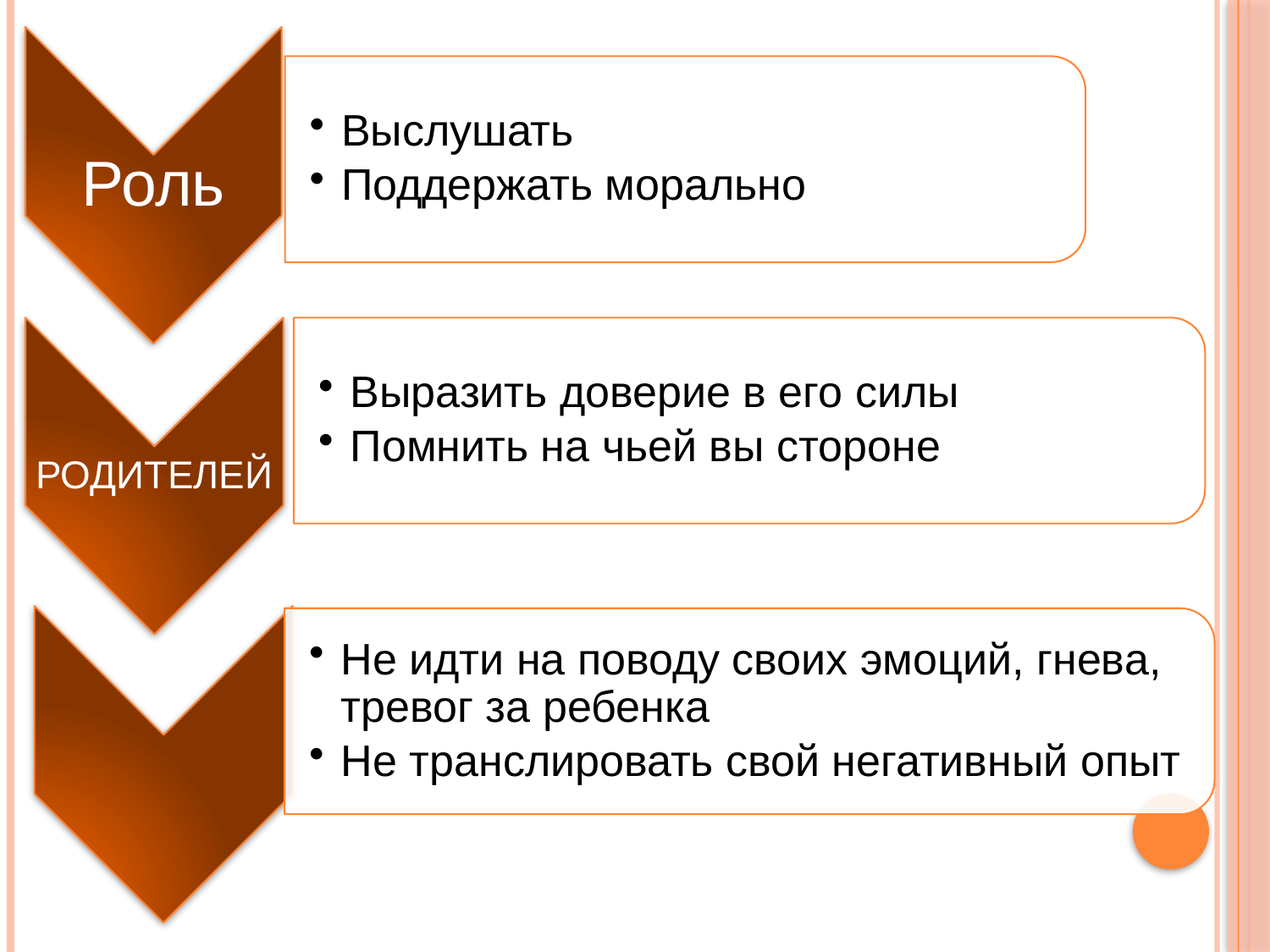

Роль
Выслушать
Поддержать морально
РОДИТЕЛЕЙ
Выразить доверие в его силы
Помнить на чьей вы стороне

Не идти на поводу своих эмоций, гнева,  тревог за ребенка
Не транслировать свой негативный опыт